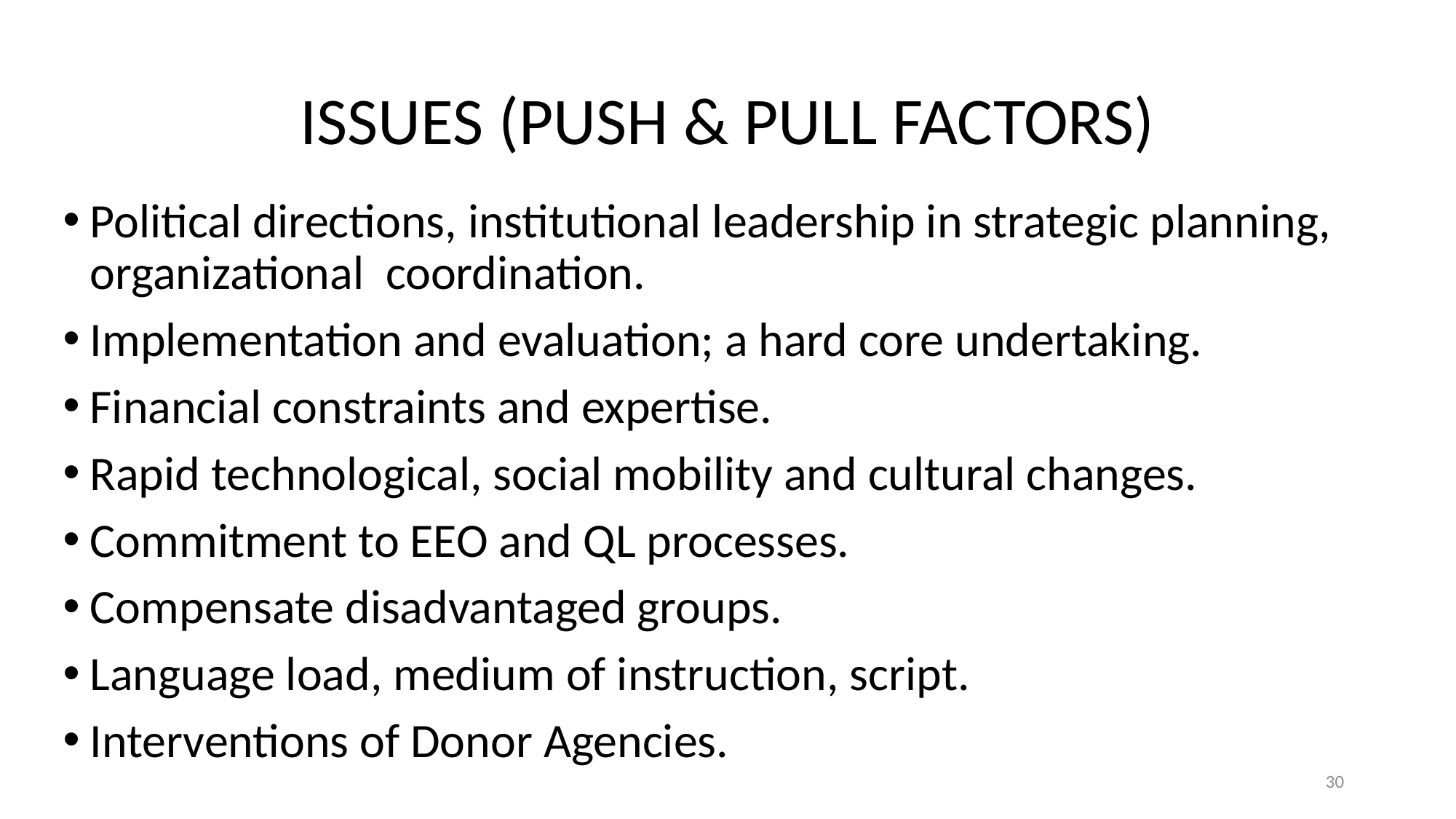

# ISSUES (PUSH & PULL FACTORS)
Political directions, institutional leadership in strategic planning, organizational  coordination.
Implementation and evaluation; a hard core undertaking.
Financial constraints and expertise.
Rapid technological, social mobility and cultural changes.
Commitment to EEO and QL processes.
Compensate disadvantaged groups.
Language load, medium of instruction, script.
Interventions of Donor Agencies.

30